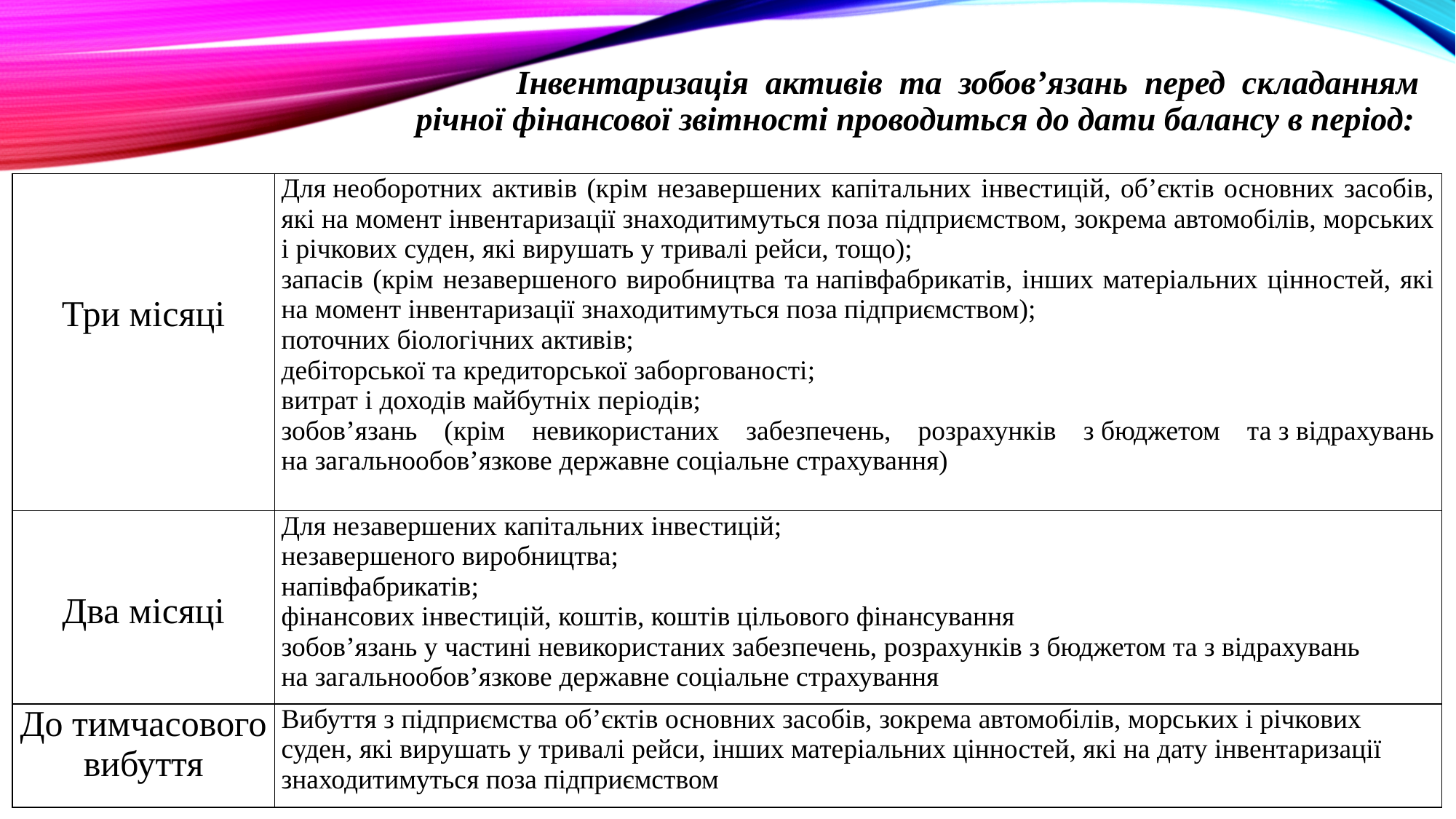

Інвентаризація активів та зобов’язань перед складанням річної фінансової звітності проводиться до дати балансу в період:

| Три місяці | Для необоротних активів (крім незавершених капітальних інвестицій, об’єктів основних засобів, які на момент інвентаризації знаходитимуться поза підприємством, зокрема автомобілів, морських і річкових суден, які вирушать у тривалі рейси, тощо); запасів (крім незавершеного виробництва та напівфабрикатів, інших матеріальних цінностей, які на момент інвентаризації знаходитимуться поза підприємством); поточних біологічних активів; дебіторської та кредиторської заборгованості; витрат і доходів майбутніх періодів; зобов’язань (крім невикористаних забезпечень, розрахунків з бюджетом та з відрахувань на загальнообов’язкове державне соціальне страхування) |
| --- | --- |
| Два місяці | Для незавершених капітальних інвестицій; незавершеного виробництва; напівфабрикатів; фінансових інвестицій, коштів, коштів цільового фінансування зобов’язань у частині невикористаних забезпечень, розрахунків з бюджетом та з відрахувань на загальнообов’язкове державне соціальне страхування |
| До тимчасового вибуття | Вибуття з підприємства об’єктів основних засобів, зокрема автомобілів, морських і річкових суден, які вирушать у тривалі рейси, інших матеріальних цінностей, які на дату інвентаризації знаходитимуться поза підприємством |